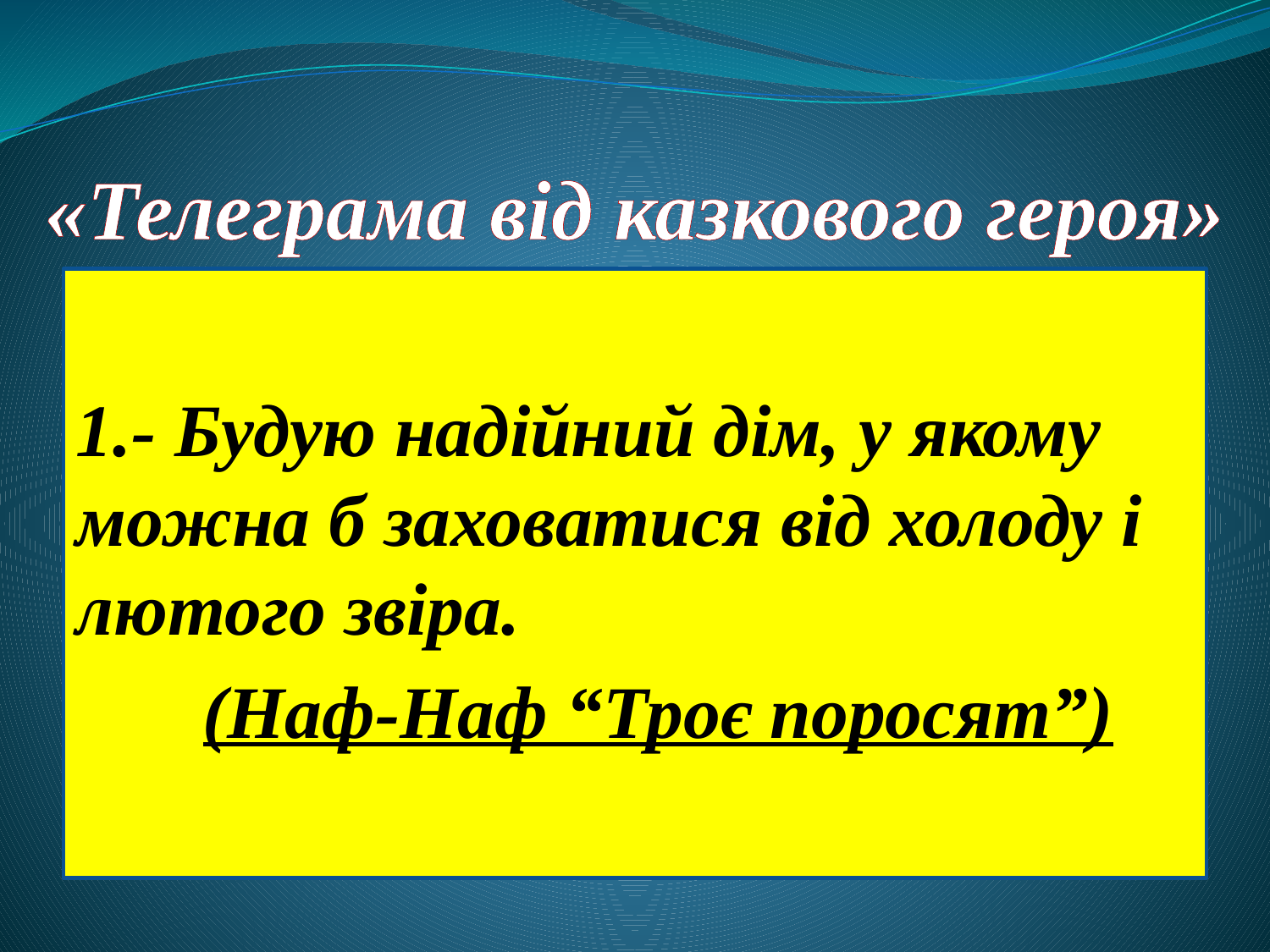

# «Телеграма від казкового героя»

1.- Будую надійний дім, у якому можна б заховатися від холоду і лютого звіра.
 	(Наф-Наф “Троє поросят”)